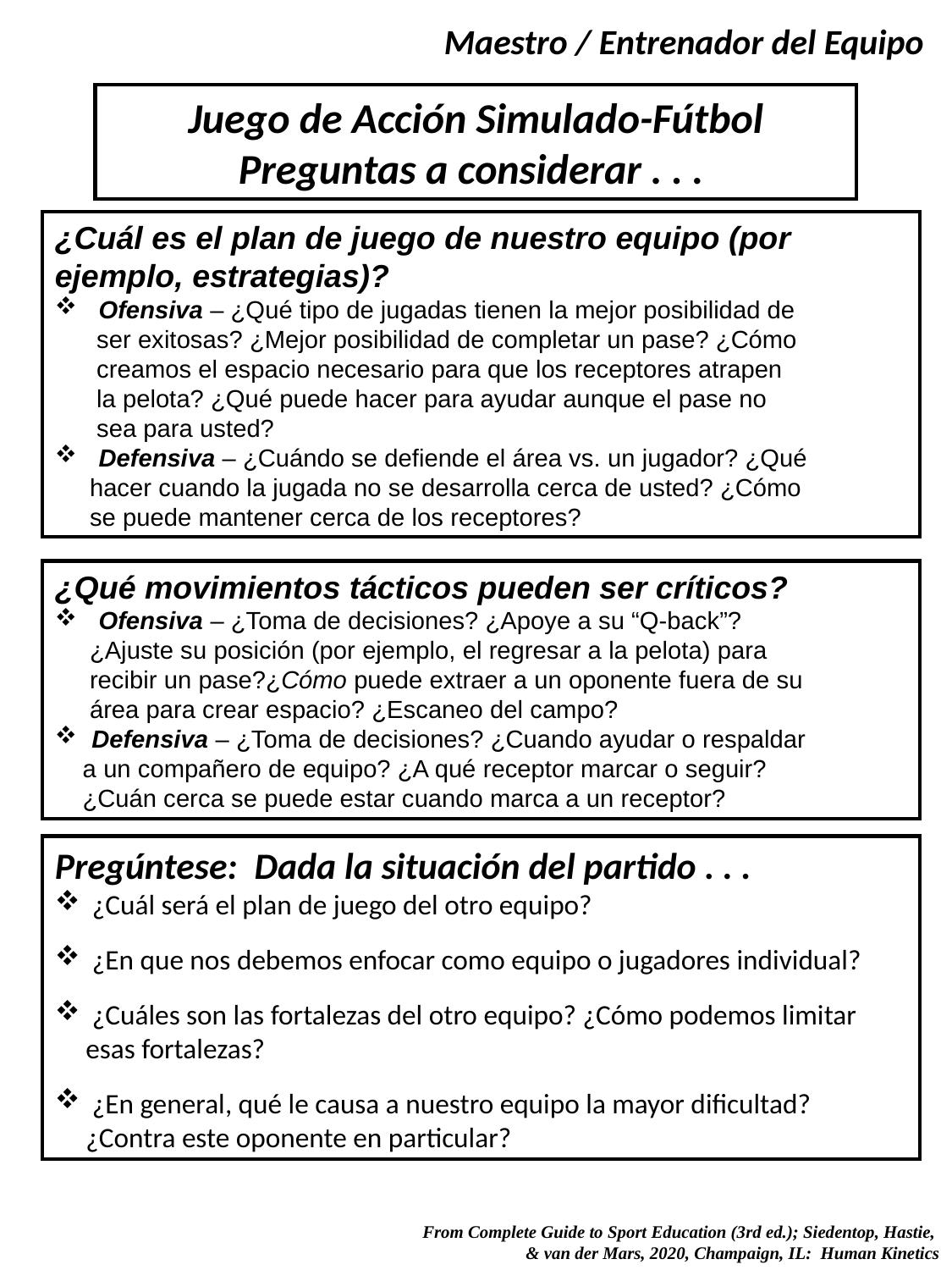

Maestro / Entrenador del Equipo
Juego de Acción Simulado-Fútbol
Preguntas a considerar . . .
¿Cuál es el plan de juego de nuestro equipo (por ejemplo, estrategias)?
  Ofensiva – ¿Qué tipo de jugadas tienen la mejor posibilidad de
      ser exitosas? ¿Mejor posibilidad de completar un pase? ¿Cómo
      creamos el espacio necesario para que los receptores atrapen
      la pelota? ¿Qué puede hacer para ayudar aunque el pase no
      sea para usted?
  Defensiva – ¿Cuándo se defiende el área vs. un jugador? ¿Qué
     hacer cuando la jugada no se desarrolla cerca de usted? ¿Cómo
     se puede mantener cerca de los receptores?
¿Qué movimientos tácticos pueden ser críticos?
  Ofensiva – ¿Toma de decisiones? ¿Apoye a su “Q-back”?
     ¿Ajuste su posición (por ejemplo, el regresar a la pelota) para
     recibir un pase?¿Cómo puede extraer a un oponente fuera de su
     área para crear espacio? ¿Escaneo del campo?
 Defensiva – ¿Toma de decisiones? ¿Cuando ayudar o respaldar
    a un compañero de equipo? ¿A qué receptor marcar o seguir?
    ¿Cuán cerca se puede estar cuando marca a un receptor?
Pregúntese:  Dada la situación del partido . . .
 ¿Cuál será el plan de juego del otro equipo?

 ¿En que nos debemos enfocar como equipo o jugadores individual?

 ¿Cuáles son las fortalezas del otro equipo? ¿Cómo podemos limitar esas fortalezas?

 ¿En general, qué le causa a nuestro equipo la mayor dificultad? ¿Contra este oponente en particular?
 From Complete Guide to Sport Education (3rd ed.); Siedentop, Hastie,
& van der Mars, 2020, Champaign, IL:  Human Kinetics